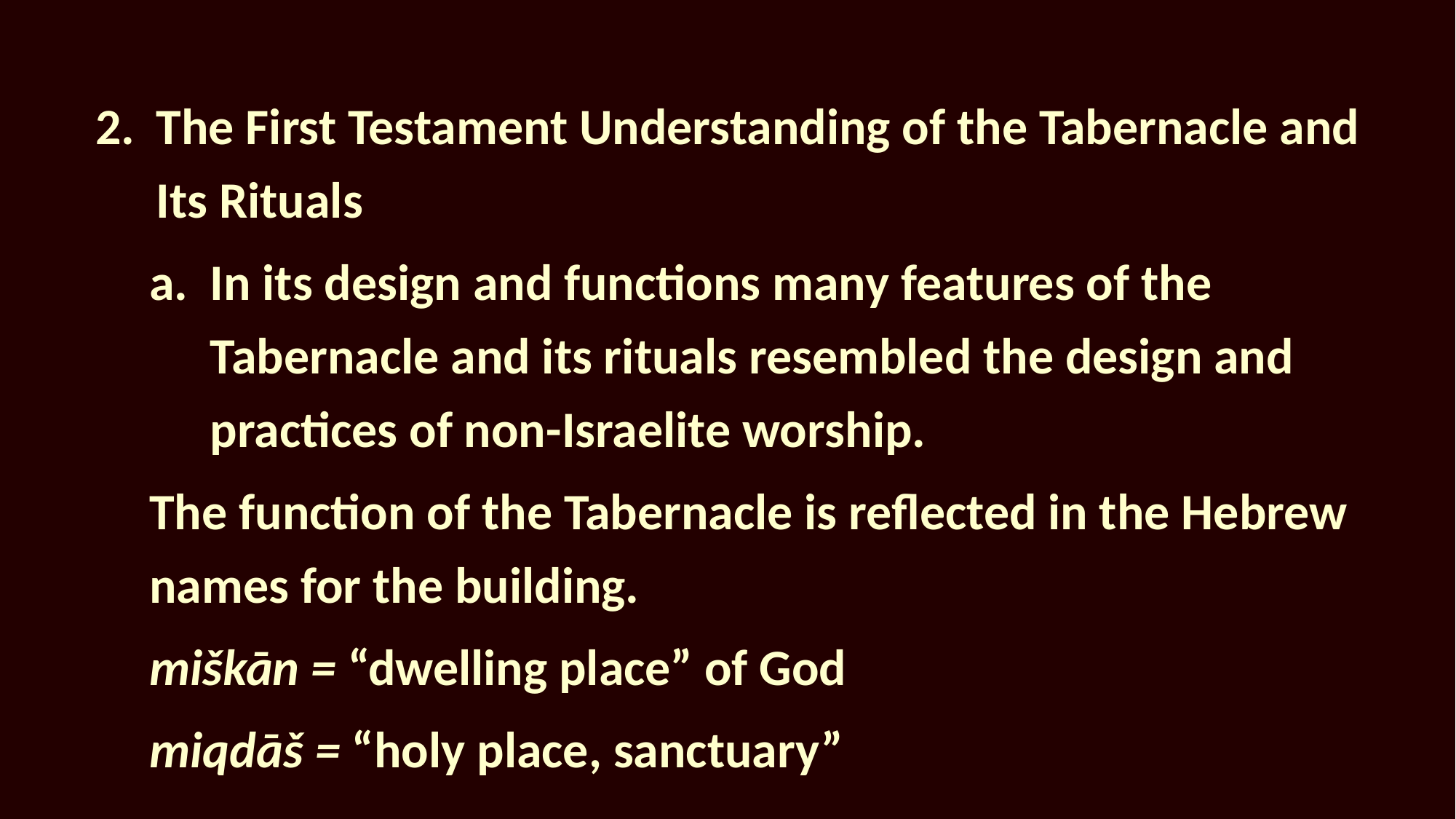

The First Testament Understanding of the Tabernacle and Its Rituals
In its design and functions many features of the Tabernacle and its rituals resembled the design and practices of non-Israelite worship.
		The function of the Tabernacle is reflected in the Hebrew 		names for the building.
					miškān = “dwelling place” of God
					miqdāš = “holy place, sanctuary”